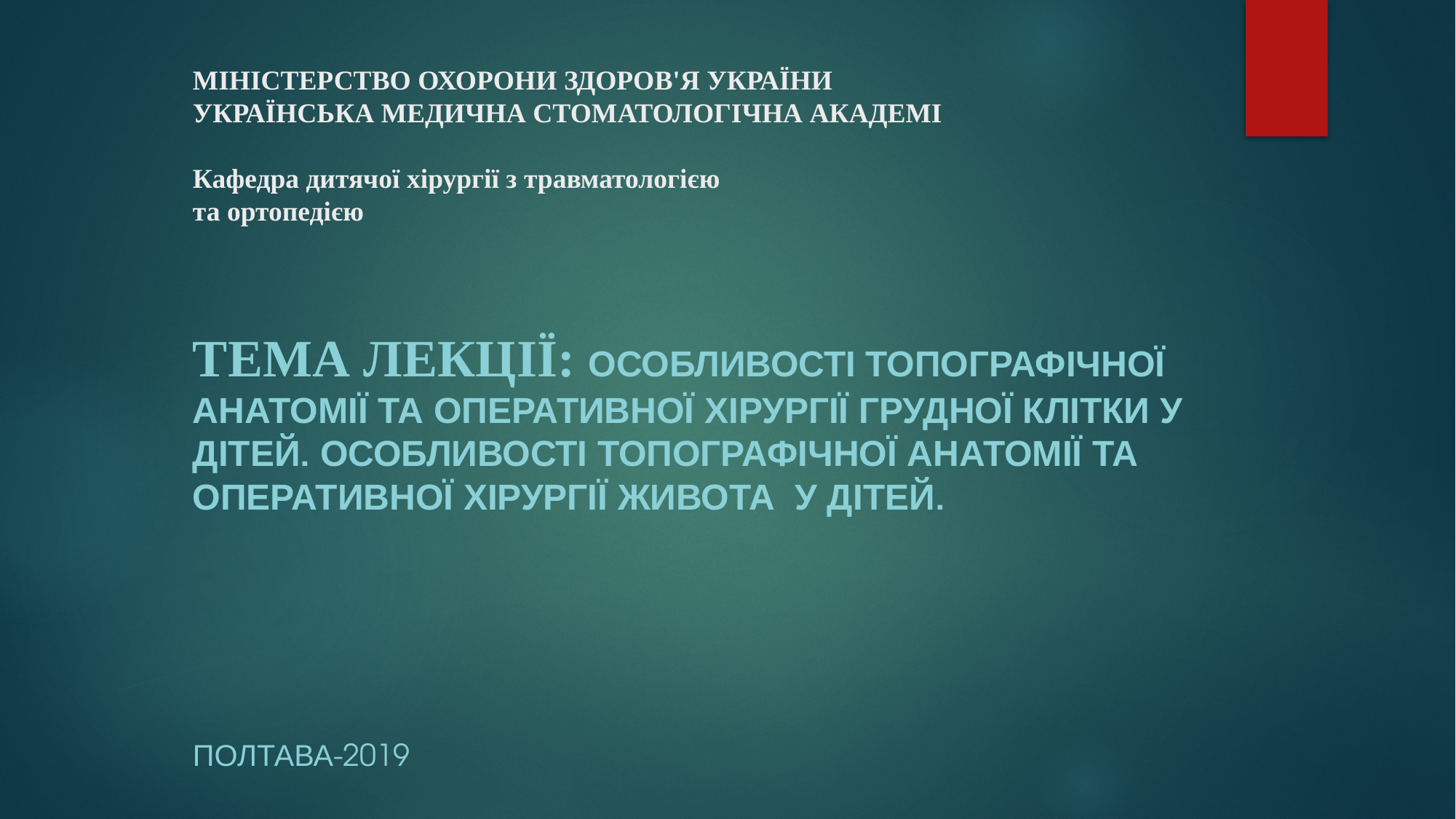

# МІНІСТЕРСТВО ОХОРОНИ ЗДОРОВ'Я УКРАЇНИ УКРАЇНСЬКА МЕДИЧНА СТОМАТОЛОГІЧНА АКАДЕМІ   Кафедра дитячої хірургії з травматологією та ортопедією
ТЕМА ЛЕКЦІЇ: Особливості топографічної анатомії та оперативної хірургії грудної клітки у дітей. Особливості топографічної анатомії та оперативної хірургії живота  у дітей.

ПОЛТАВА-2019